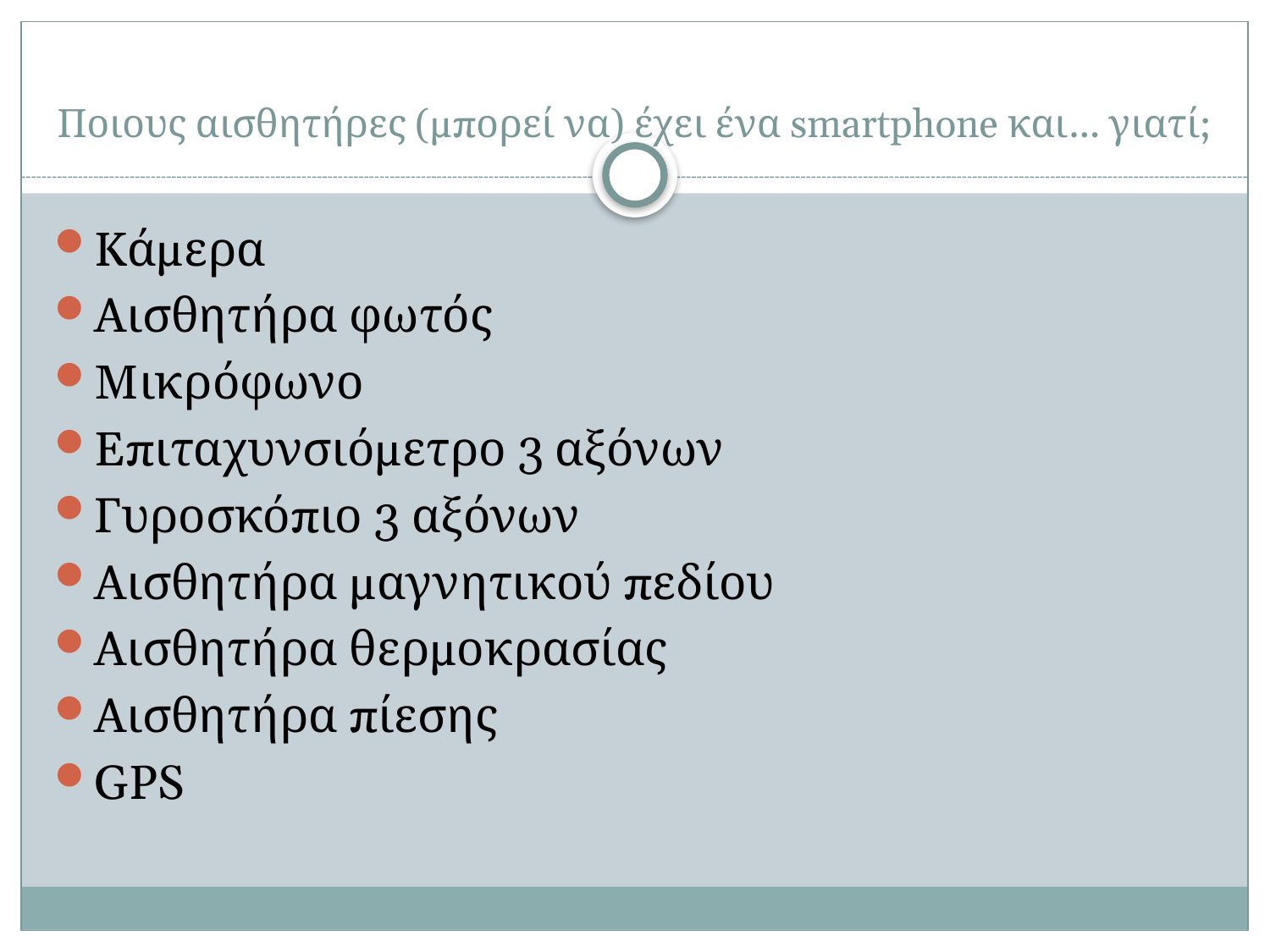

# Ποιους αισθητήρες (μπορεί να) έχει ένα smartphone και… γιατί;
Κάμερα
Αισθητήρα φωτός
Μικρόφωνο
Επιταχυνσιόμετρο 3 αξόνων
Γυροσκόπιο 3 αξόνων
Αισθητήρα μαγνητικού πεδίου
Αισθητήρα θερμοκρασίας
Αισθητήρα πίεσης
GPS